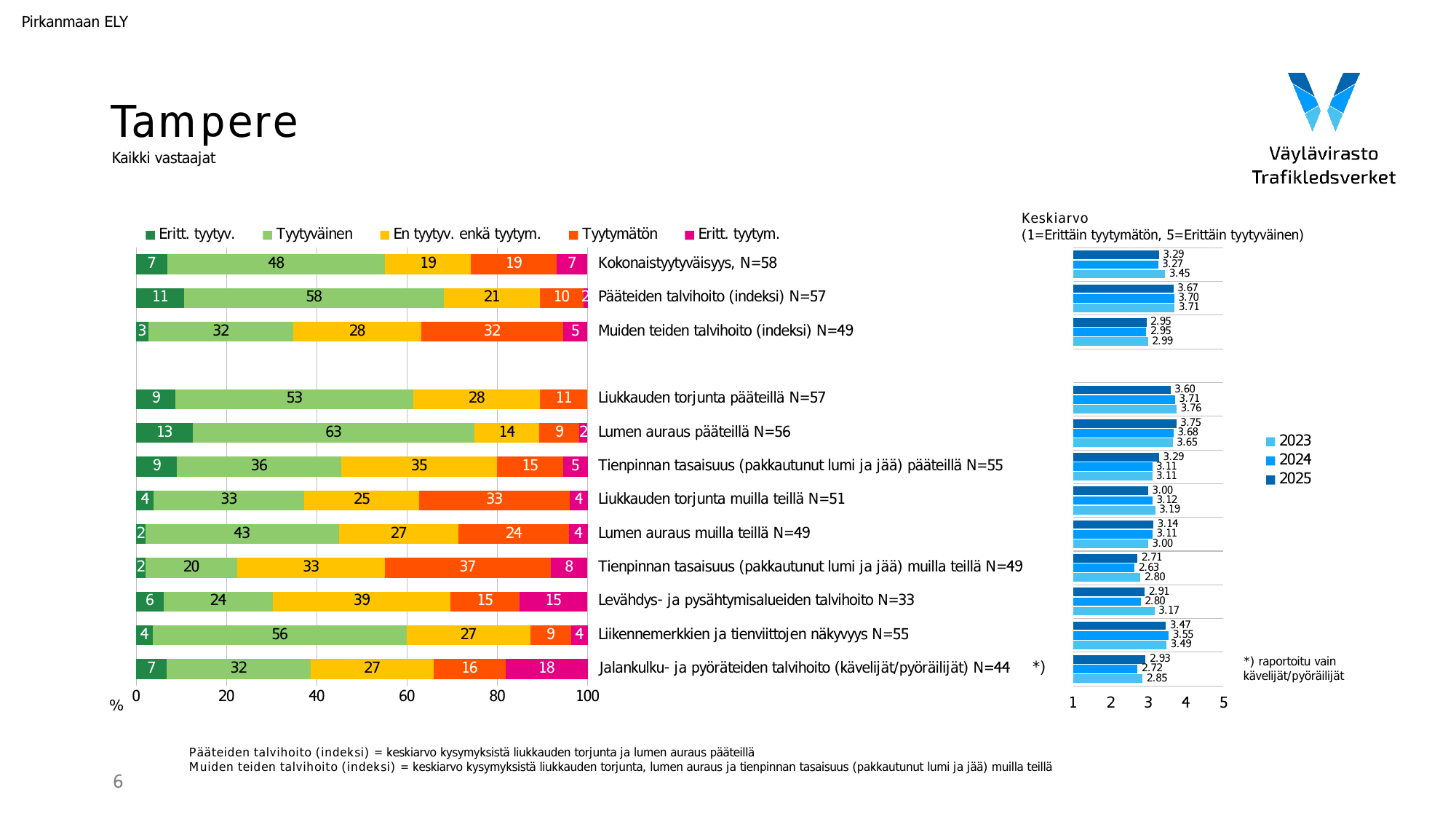

Pirkanmaan ELY
# Tampere
Kaikki vastaajat
Keskiarvo
(1=Erittäin tyytymätön, 5=Erittäin tyytyväinen)

### Chart

| Category | Eritt. tyytyv. | Tyytyväinen | En tyytyv. enkä tyytym. | Tyytymätön | Eritt. tyytym. |
|---|---|---|---|---|---|
| Kokonaistyytyväisyys, N=58 | 6.896552 | 48.275862 | 18.965517 | 18.965517 | 6.896552 |
| Pääteiden talvihoito (indeksi) N=57 | 10.635964999999999 | 57.5657895 | 21.1779445 | 9.7274435 | 1.785714 |
| Muiden teiden talvihoito (indeksi) N=49 | 2.6677336666666664 | 32.19954633333334 | 28.224622999999998 | 31.519274333333332 | 5.388822333333334 |
|  | None | None | None | None | None |
| Liukkauden torjunta pääteillä N=57 | 8.77193 | 52.631579 | 28.070175 | 10.526316 | None |
| Lumen auraus pääteillä N=56 | 12.5 | 62.5 | 14.285714 | 8.928571 | 1.785714 |
| Tienpinnan tasaisuus (pakkautunut lumi ja jää) pääteillä N=55 | 9.090909 | 36.363636 | 34.545455 | 14.545455 | 5.454545 |
| Liukkauden torjunta muilla teillä N=51 | 3.921569 | 33.333333 | 25.490196 | 33.333333 | 3.921569 |
| Lumen auraus muilla teillä N=49 | 2.040816 | 42.857143 | 26.530612 | 24.489796 | 4.081633 |
| Tienpinnan tasaisuus (pakkautunut lumi ja jää) muilla teillä N=49 | 2.040816 | 20.408163 | 32.653061 | 36.734694 | 8.163265 |
| Levähdys- ja pysähtymisalueiden talvihoito N=33 | 6.060606 | 24.242424 | 39.393939 | 15.151515 | 15.151515 |
| Liikennemerkkien ja tienviittojen näkyvyys N=55 | 3.636364 | 56.363636 | 27.272727 | 9.090909 | 3.636364 |
| Jalankulku- ja pyöräteiden talvihoito (kävelijät/pyöräilijät) N=44 | 6.818182 | 31.818182 | 27.272727 | 15.909091 | 18.181818 |

### Chart

| Category | 2025 | 2024 | 2023 |
|---|---|---|---|
*) raportoitu vain
kävelijät/pyöräilijät
*)
%
Pääteiden talvihoito (indeksi) = keskiarvo kysymyksistä liukkauden torjunta ja lumen auraus pääteillä
Muiden teiden talvihoito (indeksi) = keskiarvo kysymyksistä liukkauden torjunta, lumen auraus ja tienpinnan tasaisuus (pakkautunut lumi ja jää) muilla teillä

6